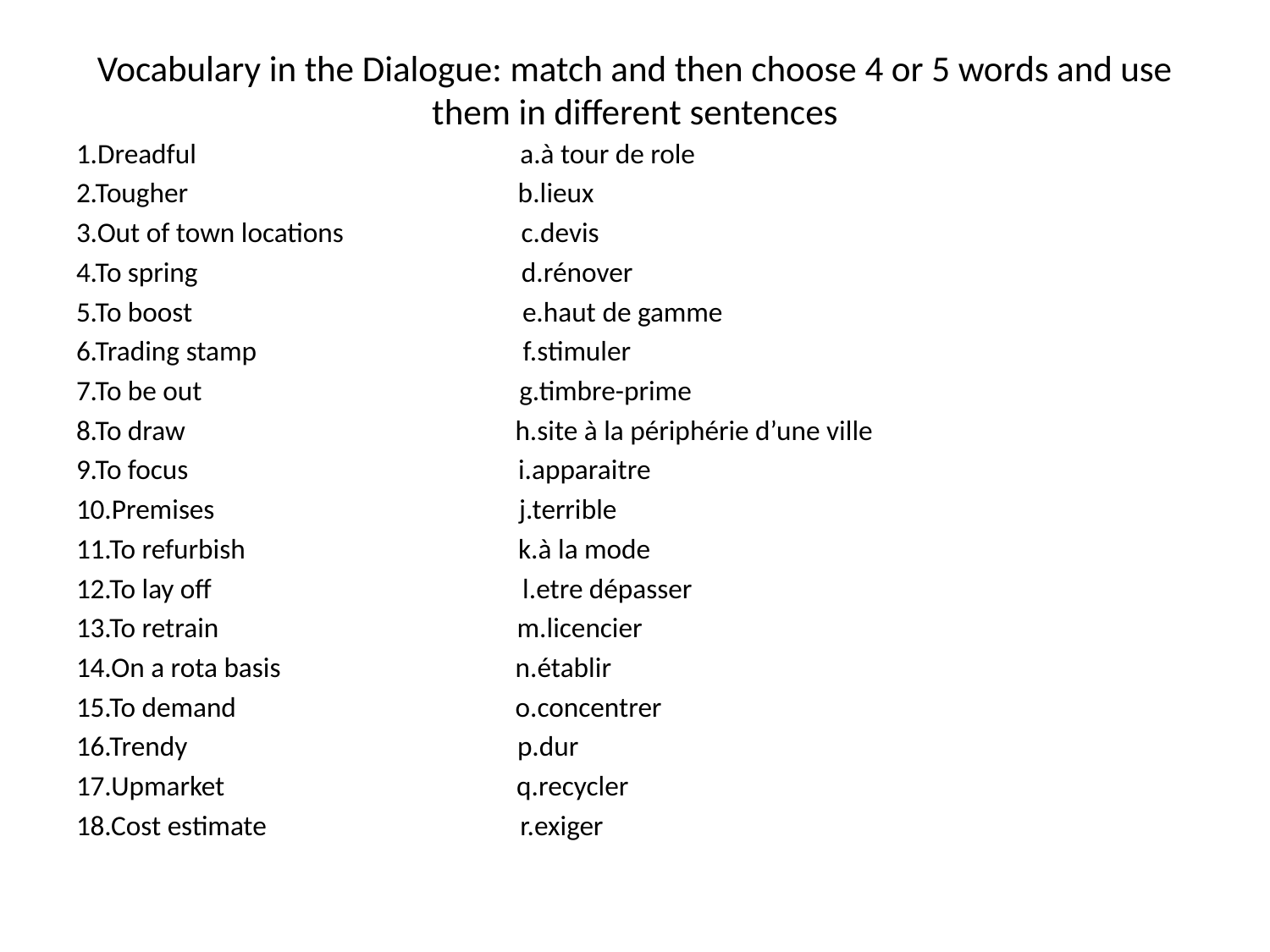

# Vocabulary in the Dialogue: match and then choose 4 or 5 words and use them in different sentences
1.Dreadful                                                   a.à tour de role
2.Tougher                                                    b.lieux
3.Out of town locations                            c.devis
4.To spring                                                   d.rénover
5.To boost                                                    e.haut de gamme
6.Trading stamp                                          f.stimuler
7.To be out                                                  g.timbre-prime
8.To draw                                                    h.site à la périphérie d’une ville
9.To focus                                                    i.apparaitre
10.Premises                                                j.terrible
11.To refurbish                                           k.à la mode
12.To lay off                                                 l.etre dépasser
13.To retrain                                               m.licencier
14.On a rota basis                                     n.établir
15.To demand                                            o.concentrer
16.Trendy                                                    p.dur
17.Upmarket                                              q.recycler
18.Cost estimate                                        r.exiger